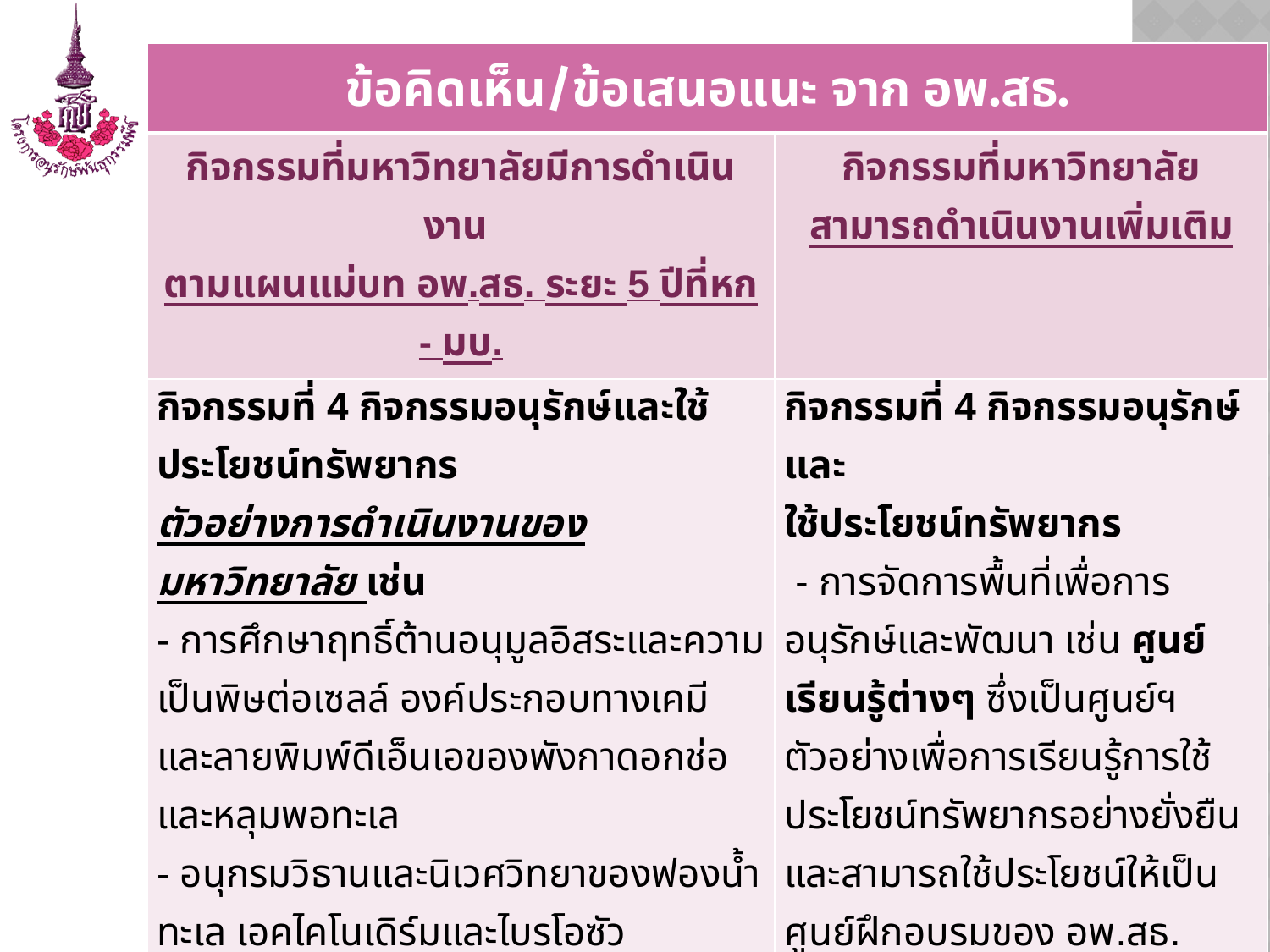

| ข้อคิดเห็น/ข้อเสนอแนะ จาก อพ.สธ. |  |
| --- | --- |
| กิจกรรมที่มหาวิทยาลัยมีการดำเนินงาน ตามแผนแม่บท อพ.สธ. ระยะ 5 ปีที่หก - มบ. | กิจกรรมที่มหาวิทยาลัย สามารถดำเนินงานเพิ่มเติม |
| กิจกรรมที่ 4 กิจกรรมอนุรักษ์และใช้ประโยชน์ทรัพยากร ตัวอย่างการดำเนินงานของมหาวิทยาลัย เช่น - การศึกษาฤทธิ์ต้านอนุมูลอิสระและความเป็นพิษต่อเซลล์ องค์ประกอบทางเคมี และลายพิมพ์ดีเอ็นเอของพังกาดอกช่อและหลุมพอทะเล - อนุกรมวิธานและนิเวศวิทยาของฟองน้ำทะเล เอคไคโนเดิร์มและไบรโอซัว - ความหลากหลายและชนิดของโปรตีนในหอยนางรม - การศึกษาฤทธิ์ของสารสกัดชีวภาพจากพืช (สำโรง/ หลุมพอทะเล/ พังกาดอกช่อ/ พืชสมุนไพรในป่าชายเลน/ บัวหลวง) - การศึกษาความสัมพันธ์ของสิ่งมีชีวิตในระบบนิเวศทะเลและชายฝั่ง | กิจกรรมที่ 4 กิจกรรมอนุรักษ์และ ใช้ประโยชน์ทรัพยากร - การจัดการพื้นที่เพื่อการอนุรักษ์และพัฒนา เช่น ศูนย์เรียนรู้ต่างๆ ซึ่งเป็นศูนย์ฯ ตัวอย่างเพื่อการเรียนรู้การใช้ประโยชน์ทรัพยากรอย่างยั่งยืน และสามารถใช้ประโยชน์ให้เป็นศูนย์ฝึกอบรมของ อพ.สธ. สนับสนุนในกิจกรรมต่างๆ ของ อพ.สธ. |